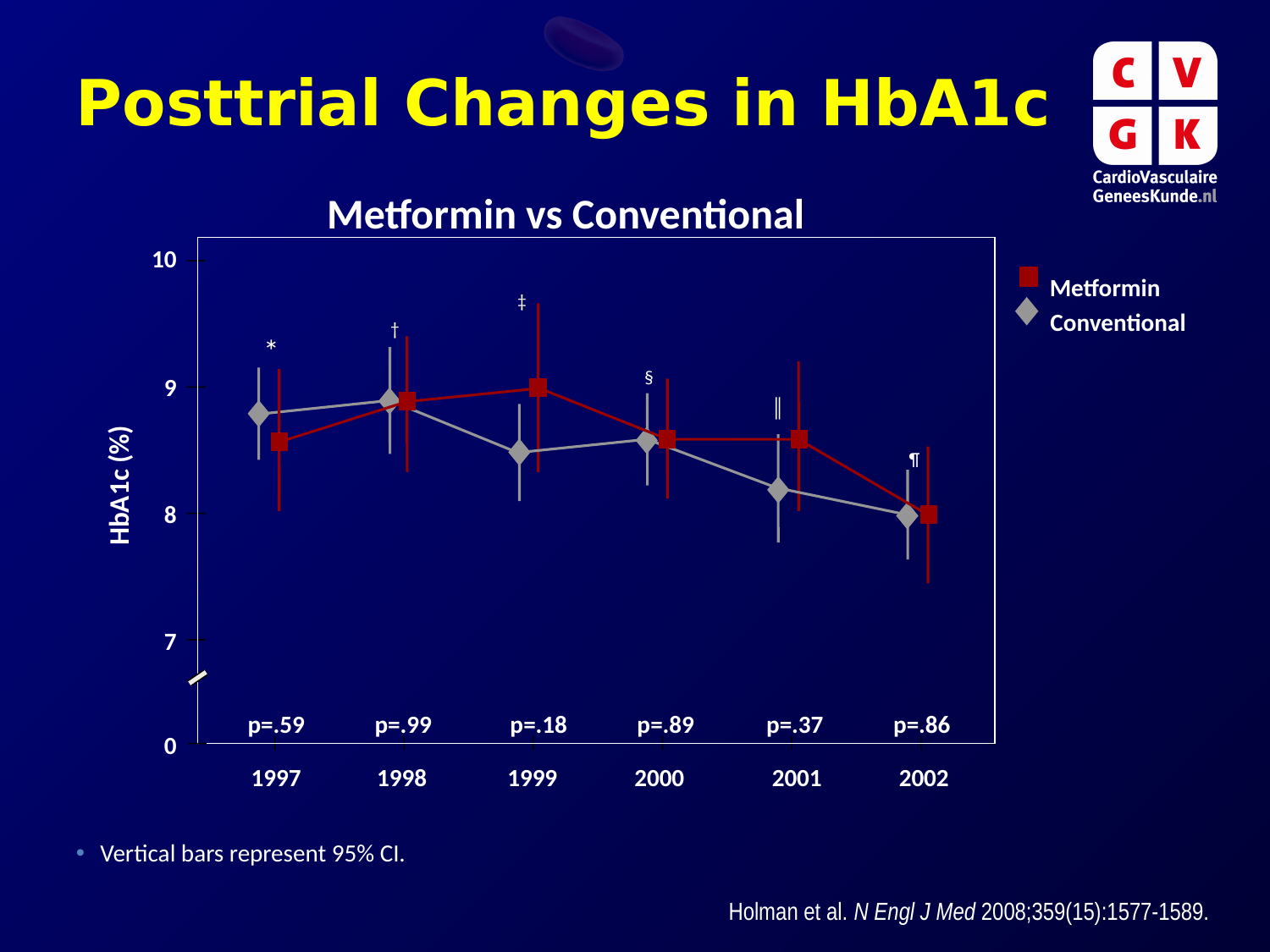

Posttrial Changes in HbA1c
Metformin vs Conventional

10
Metformin

‡
Conventional

†
*

§

9

║

¶

HbA1c (%)

8

7

p=.59
p=.99
p=.18
p=.89
p=.37
p=.86
0

1997
1998
1999
2000
2001
2002
Vertical bars represent 95% CI.
Holman et al. N Engl J Med 2008;359(15):1577-1589.